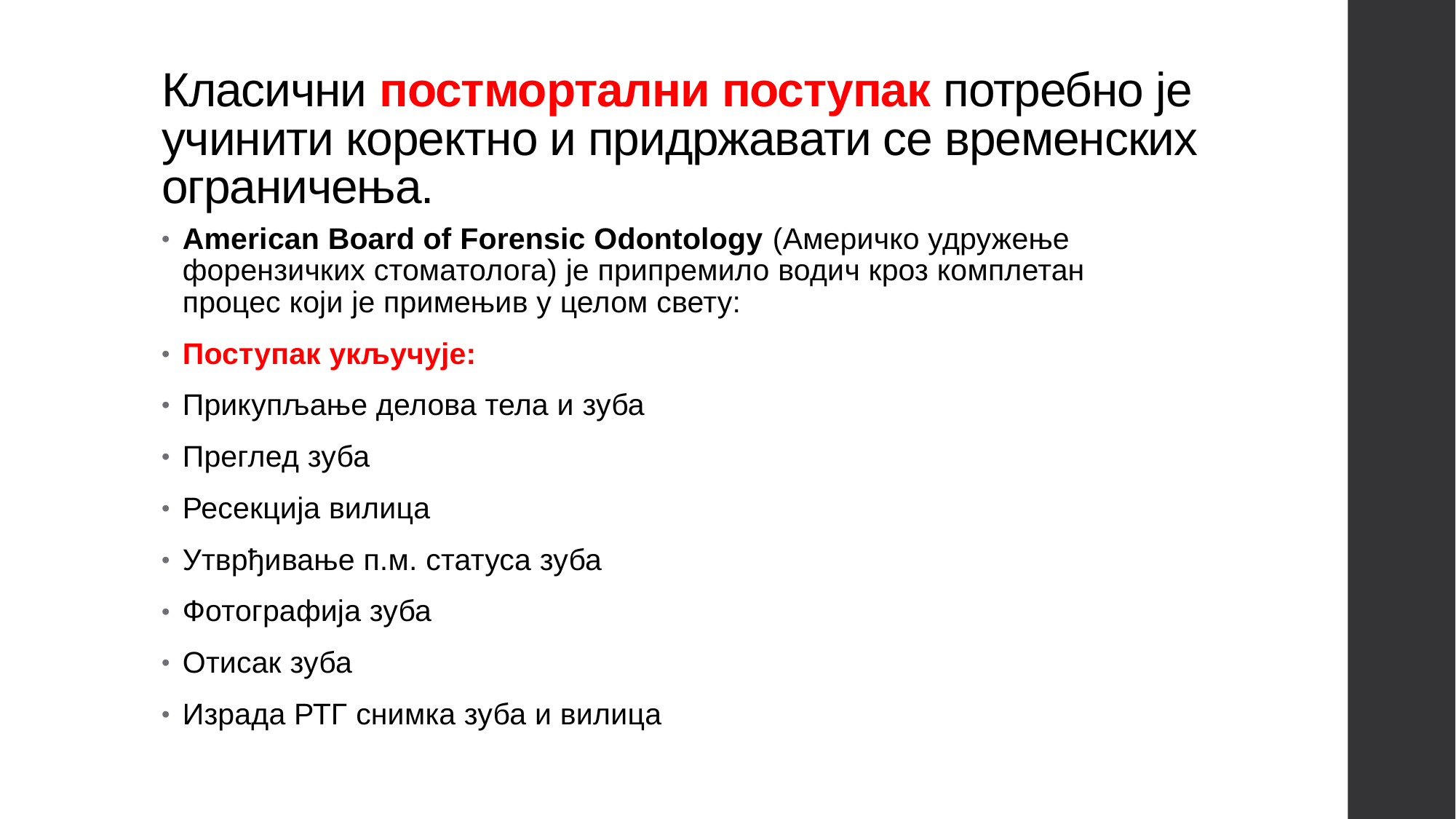

# Класични постмортални поступак потребно је учинити коректно и придржавати се временских ограничења.
American Board of Forensic Odontology (Aмеричко удружење форензичких стоматолога) је припремило водич кроз комплетан процес који је примењив у целом свету:
Поступак укључује:
Прикупљање делова тела и зуба
Преглед зуба
Ресекција вилица
Утврђивање п.м. статуса зуба
Фотографија зуба
Отисак зуба
Израда РТГ снимка зуба и вилица